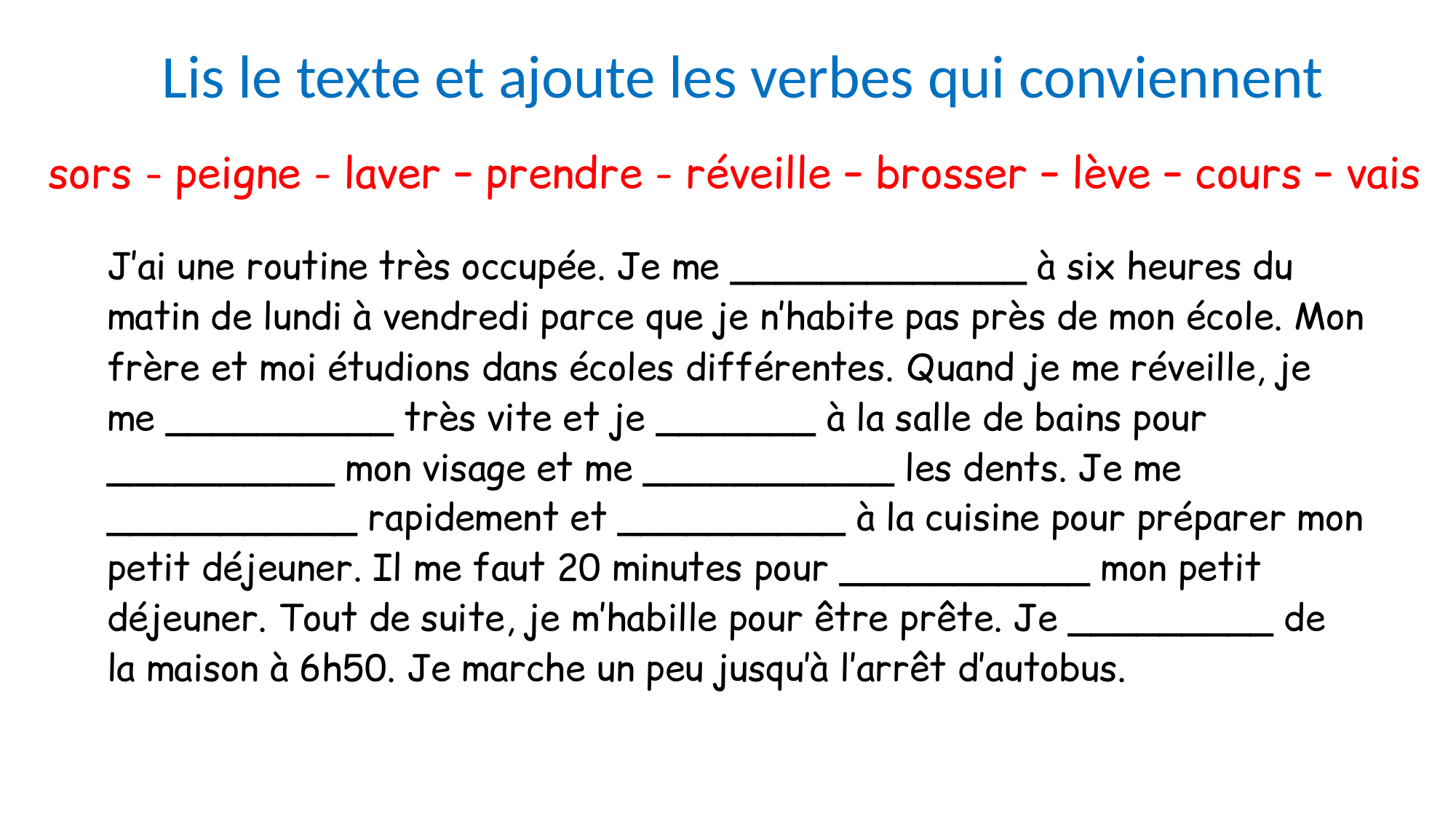

Lis le texte et ajoute les verbes qui conviennent
sors - peigne - laver – prendre - réveille – brosser – lève – cours – vais
J’ai une routine très occupée. Je me _____________ à six heures du matin de lundi à vendredi parce que je n’habite pas près de mon école. Mon frère et moi étudions dans écoles différentes. Quand je me réveille, je me __________ très vite et je _______ à la salle de bains pour __________ mon visage et me ___________ les dents. Je me ___________ rapidement et __________ à la cuisine pour préparer mon petit déjeuner. Il me faut 20 minutes pour ___________ mon petit déjeuner. Tout de suite, je m’habille pour être prête. Je _________ de la maison à 6h50. Je marche un peu jusqu’à l’arrêt d’autobus.